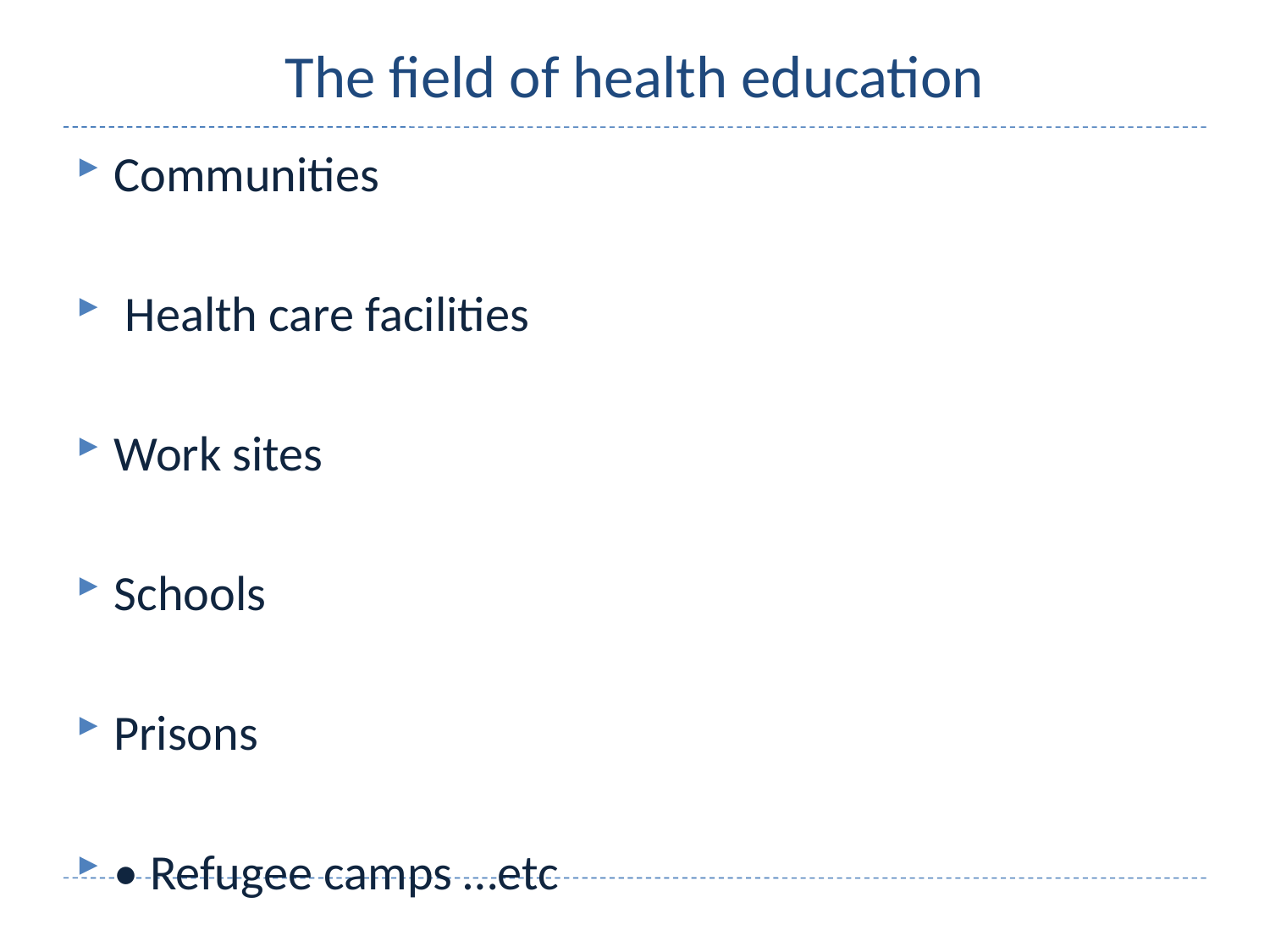

# The field of health education
Communities

 Health care facilities

Work sites

Schools

Prisons

• Refugee camps …etc